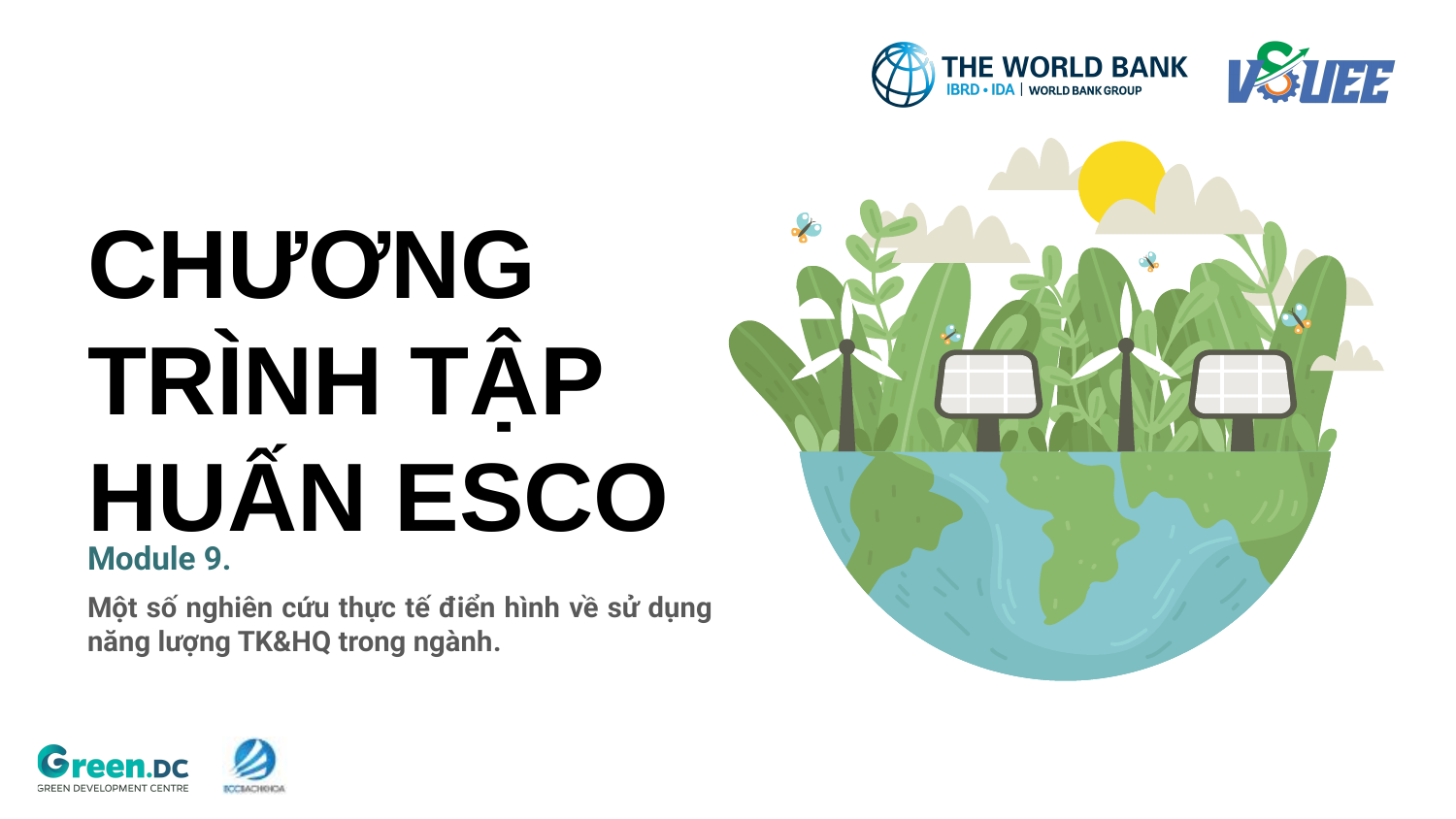

# CHƯƠNG TRÌNH TẬP HUẤN ESCO
Module 9.
Một số nghiên cứu thực tế điển hình về sử dụng năng lượng TK&HQ trong ngành.